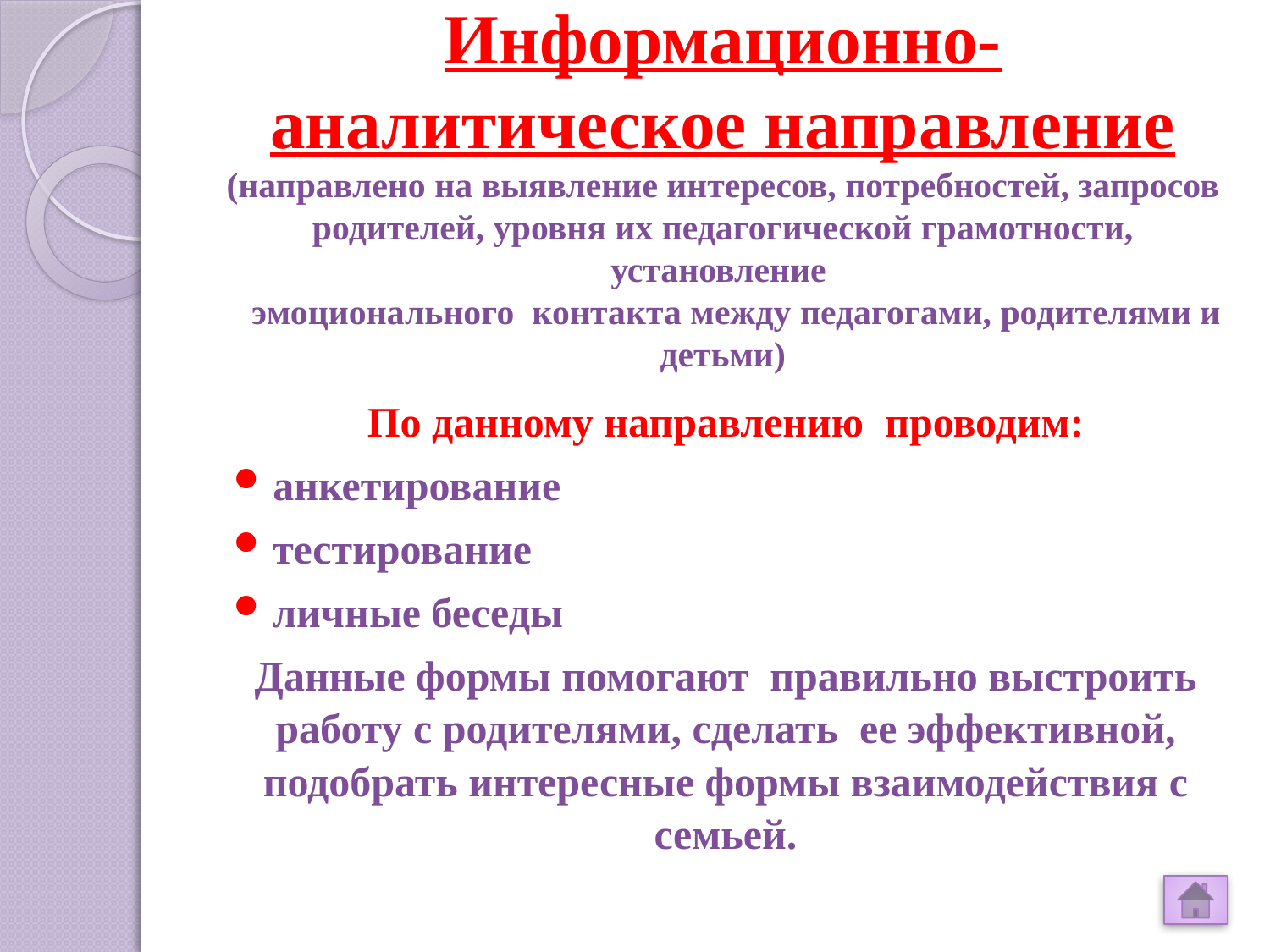

# Информационно-аналитическое направление (направлено на выявление интересов, потребностей, запросов родителей, уровня их педагогической грамотности, установление эмоционального  контакта между педагогами, родителями и детьми)
По данному направлению  проводим:
анкетирование
тестирование
личные беседы
Данные формы помогают  правильно выстроить работу с родителями, сделать  ее эффективной, подобрать интересные формы взаимодействия с семьей.